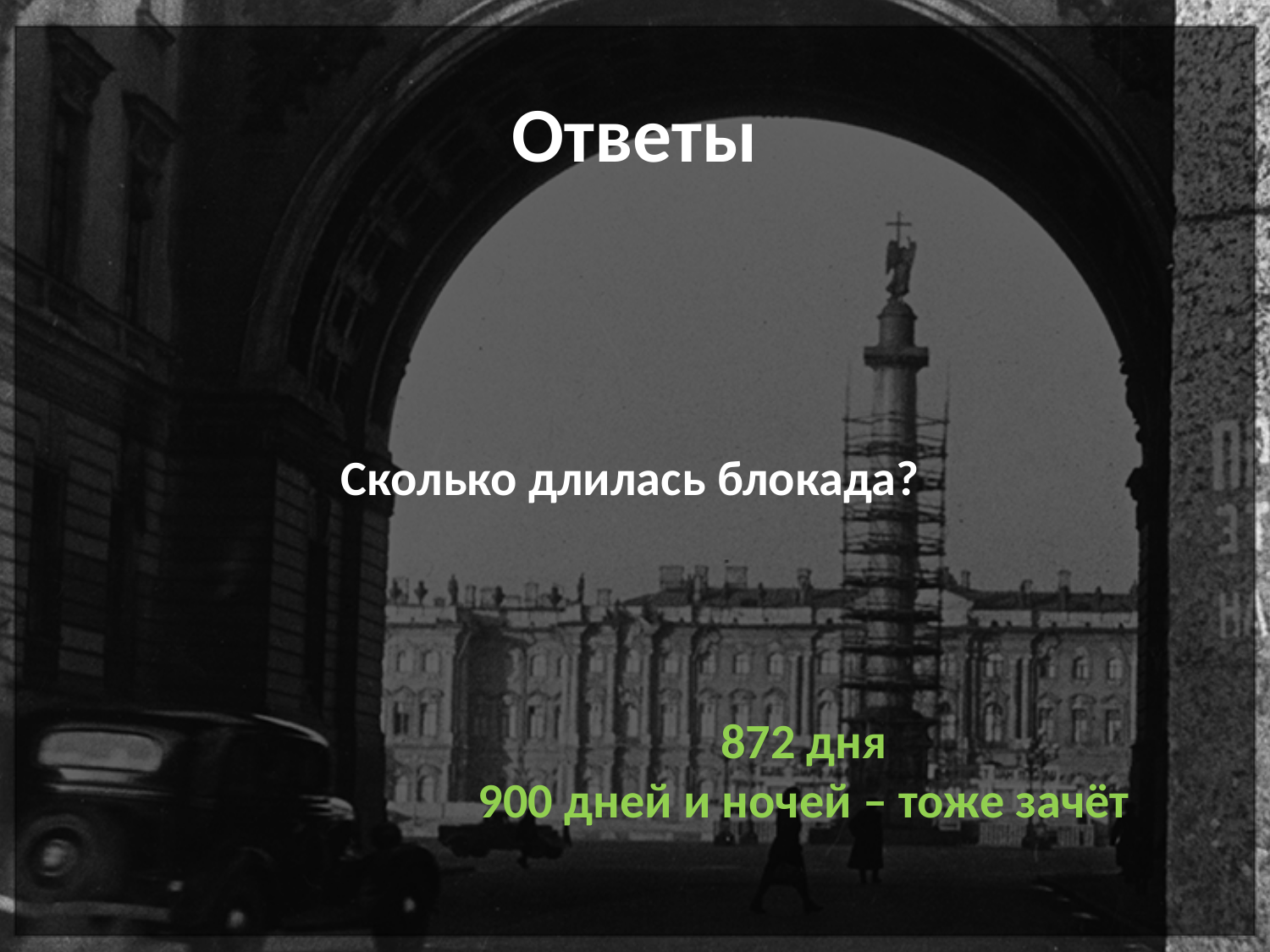

Ответы
Сколько длилась блокада?
872 дня
900 дней и ночей – тоже зачёт